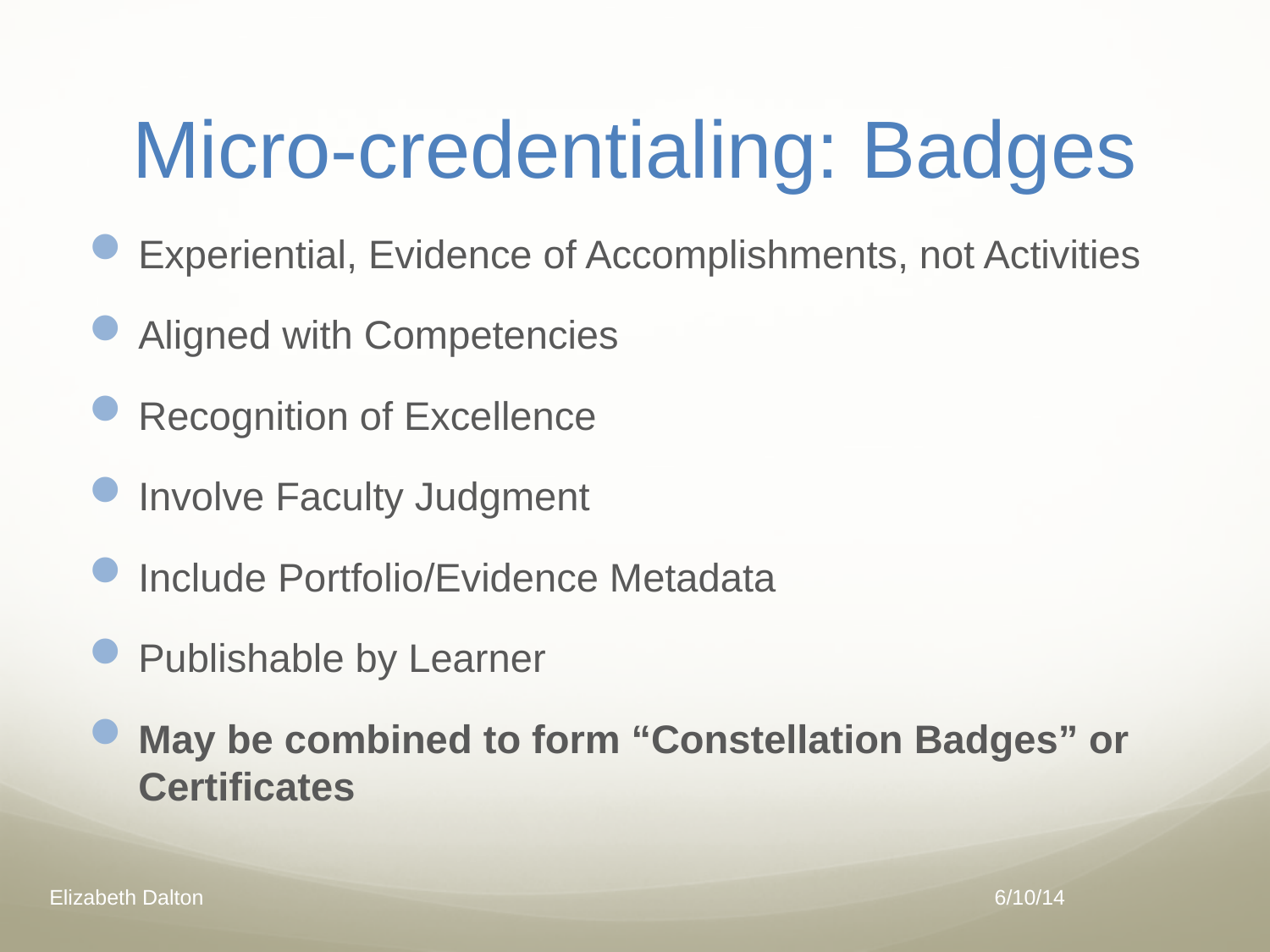

# Micro-credentialing: Badges
Experiential, Evidence of Accomplishments, not Activities
Aligned with Competencies
Recognition of Excellence
Involve Faculty Judgment
Include Portfolio/Evidence Metadata
Publishable by Learner
May be combined to form “Constellation Badges” or Certificates
Elizabeth Dalton
6/10/14